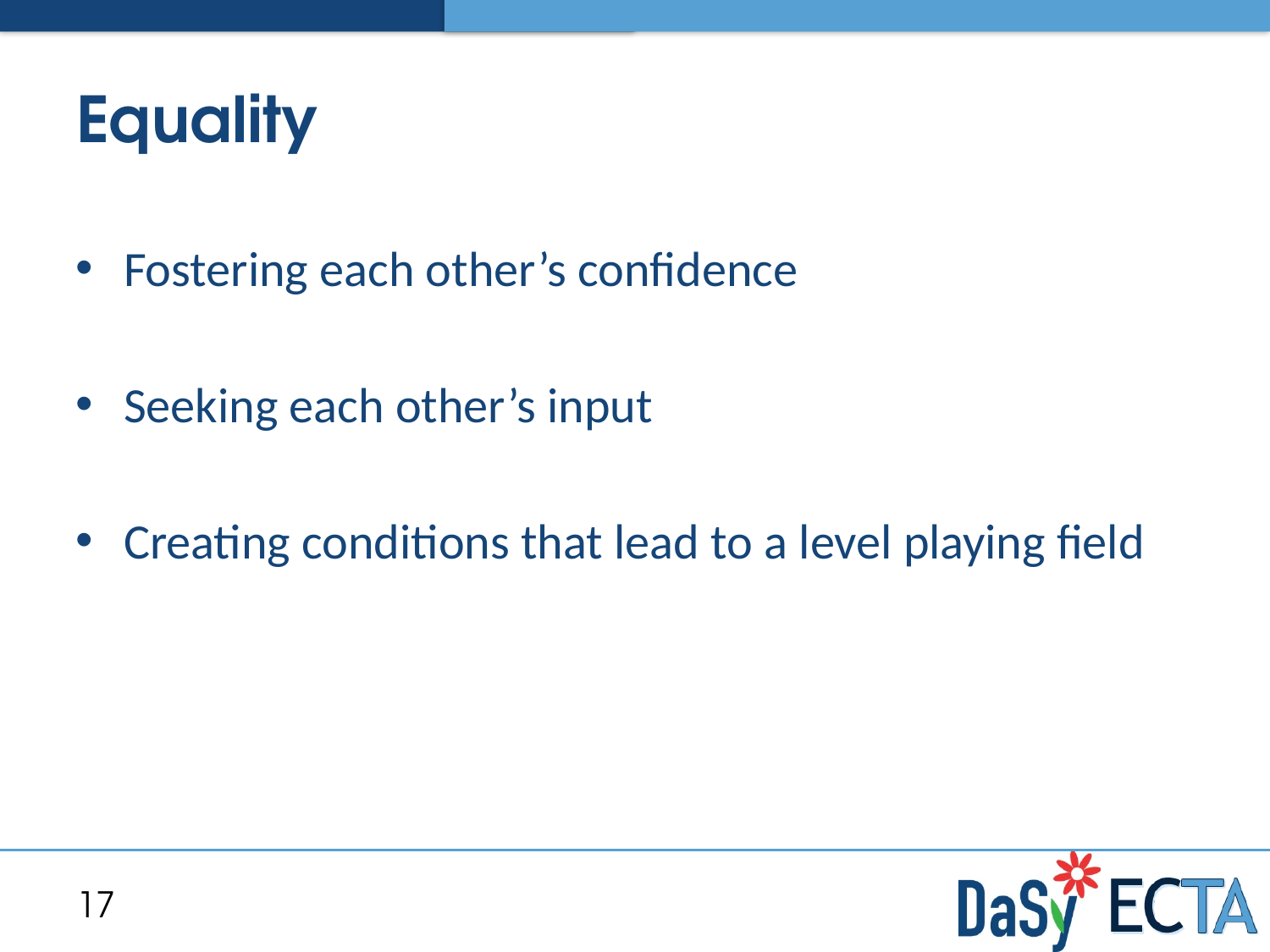

# Equality
Fostering each other’s confidence

Seeking each other’s input

Creating conditions that lead to a level playing field

17